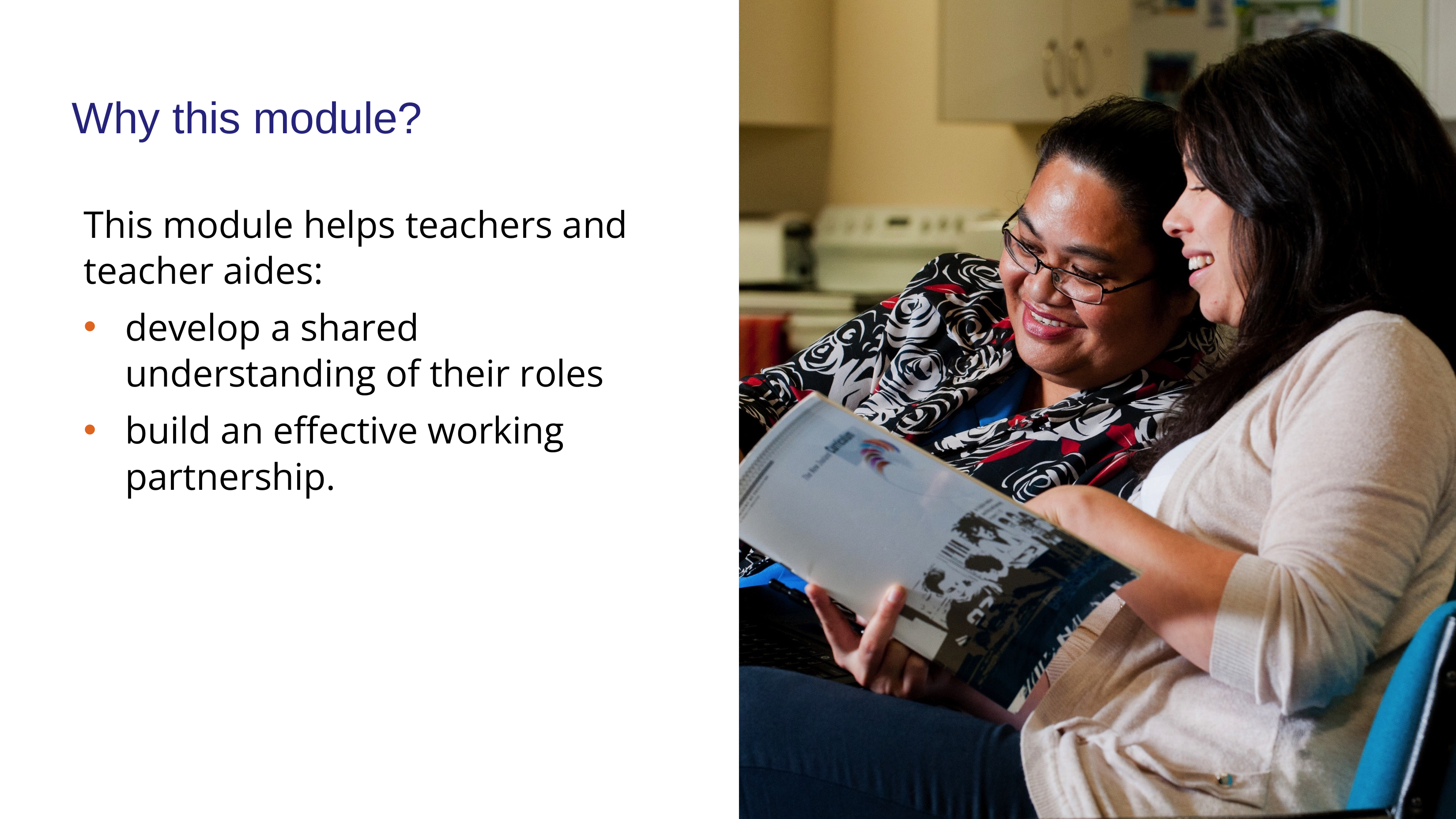

Why this module?
This module helps teachers and teacher aides:
develop a shared understanding of their roles
build an effective working partnership.